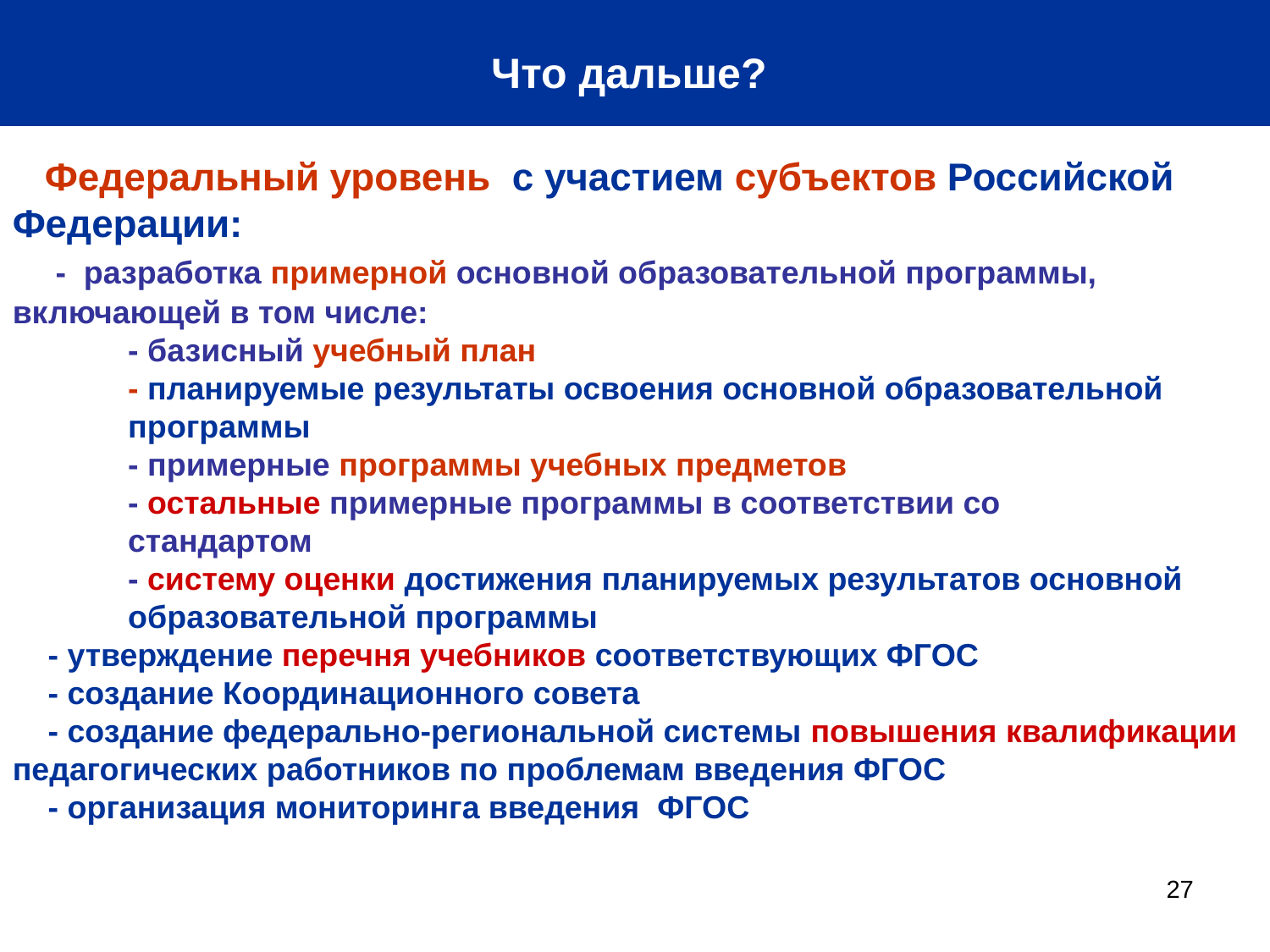

Что дальше?
   Федеральный уровень  с участием субъектов Российской Федерации:
    -  разработка примерной основной образовательной программы, включающей в том числе:
             - базисный учебный план
             - планируемые результаты освоения основной образовательной
             программы
             - примерные программы учебных предметов
             - остальные примерные программы в соответствии со
             стандартом
             - систему оценки достижения планируемых результатов основной
             образовательной программы
    - утверждение перечня учебников соответствующих ФГОС
    - создание Координационного совета
    - создание федерально-региональной системы повышения квалификации педагогических работников по проблемам введения ФГОС
    - организация мониторинга введения  ФГОС

27